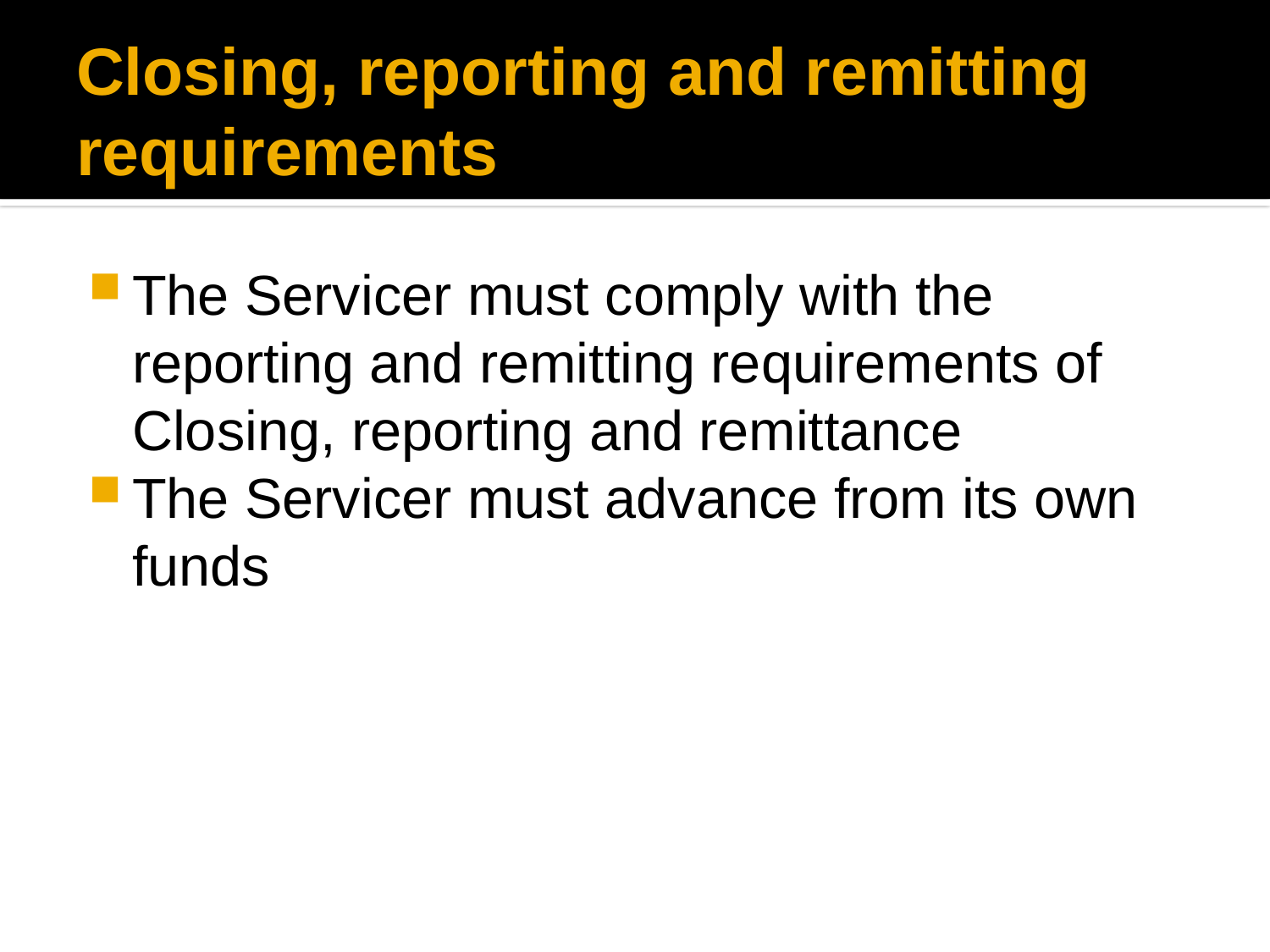

# Closing, reporting and remitting requirements
The Servicer must comply with the reporting and remitting requirements of Closing, reporting and remittance
The Servicer must advance from its own funds